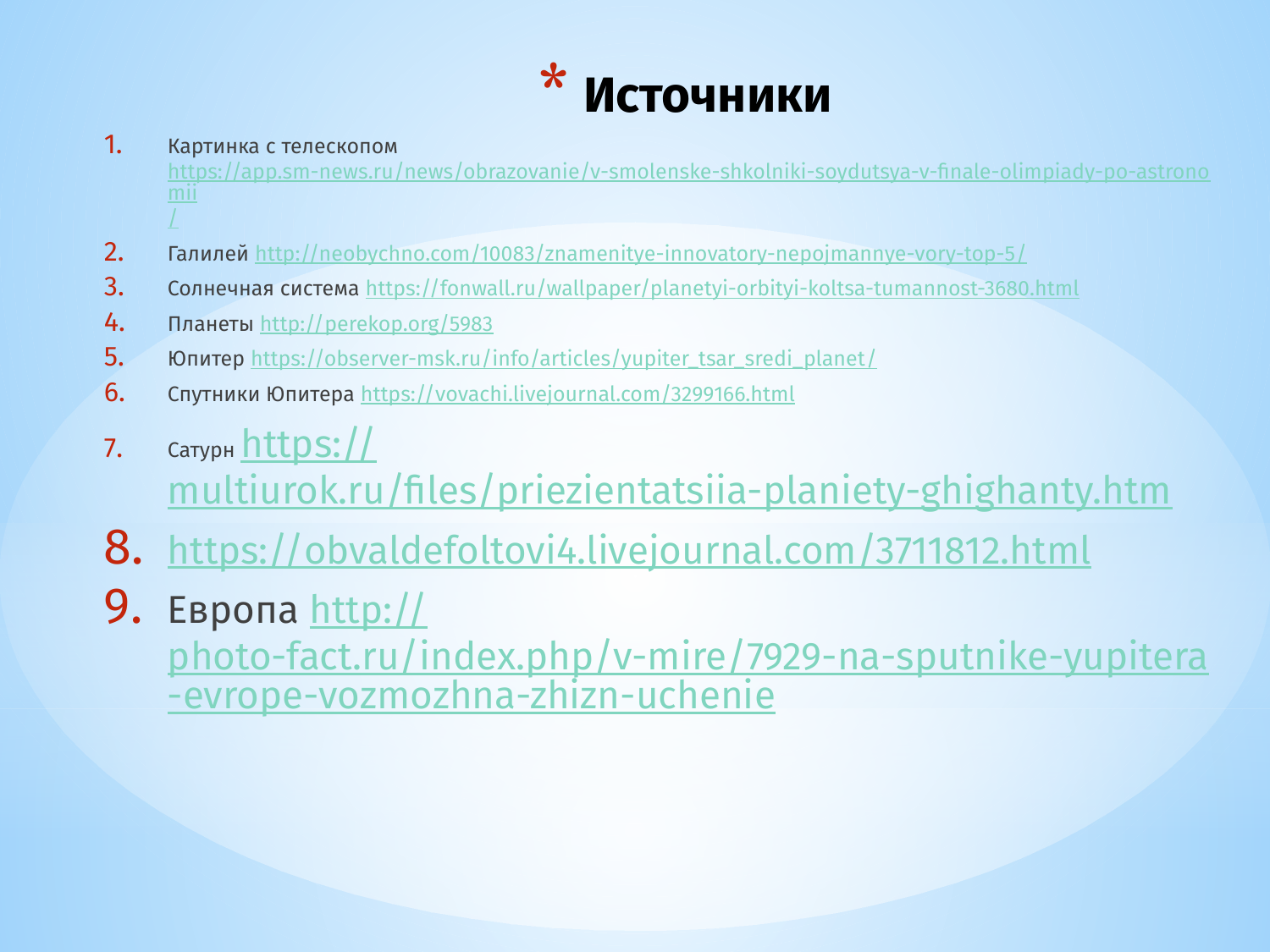

# Источники

Картинка с телескопом https://app.sm-news.ru/news/obrazovanie/v-smolenske-shkolniki-soydutsya-v-finale-olimpiady-po-astronomii/
Галилей http://neobychno.com/10083/znamenitye-innovatory-nepojmannye-vory-top-5/
Солнечная система https://fonwall.ru/wallpaper/planetyi-orbityi-koltsa-tumannost-3680.html
Планеты http://perekop.org/5983
Юпитер https://observer-msk.ru/info/articles/yupiter_tsar_sredi_planet/
Спутники Юпитера https://vovachi.livejournal.com/3299166.html
Сатурн https://multiurok.ru/files/priezientatsiia-planiety-ghighanty.htm
https://obvaldefoltovi4.livejournal.com/3711812.html
Европа http://photo-fact.ru/index.php/v-mire/7929-na-sputnike-yupitera-evrope-vozmozhna-zhizn-uchenie